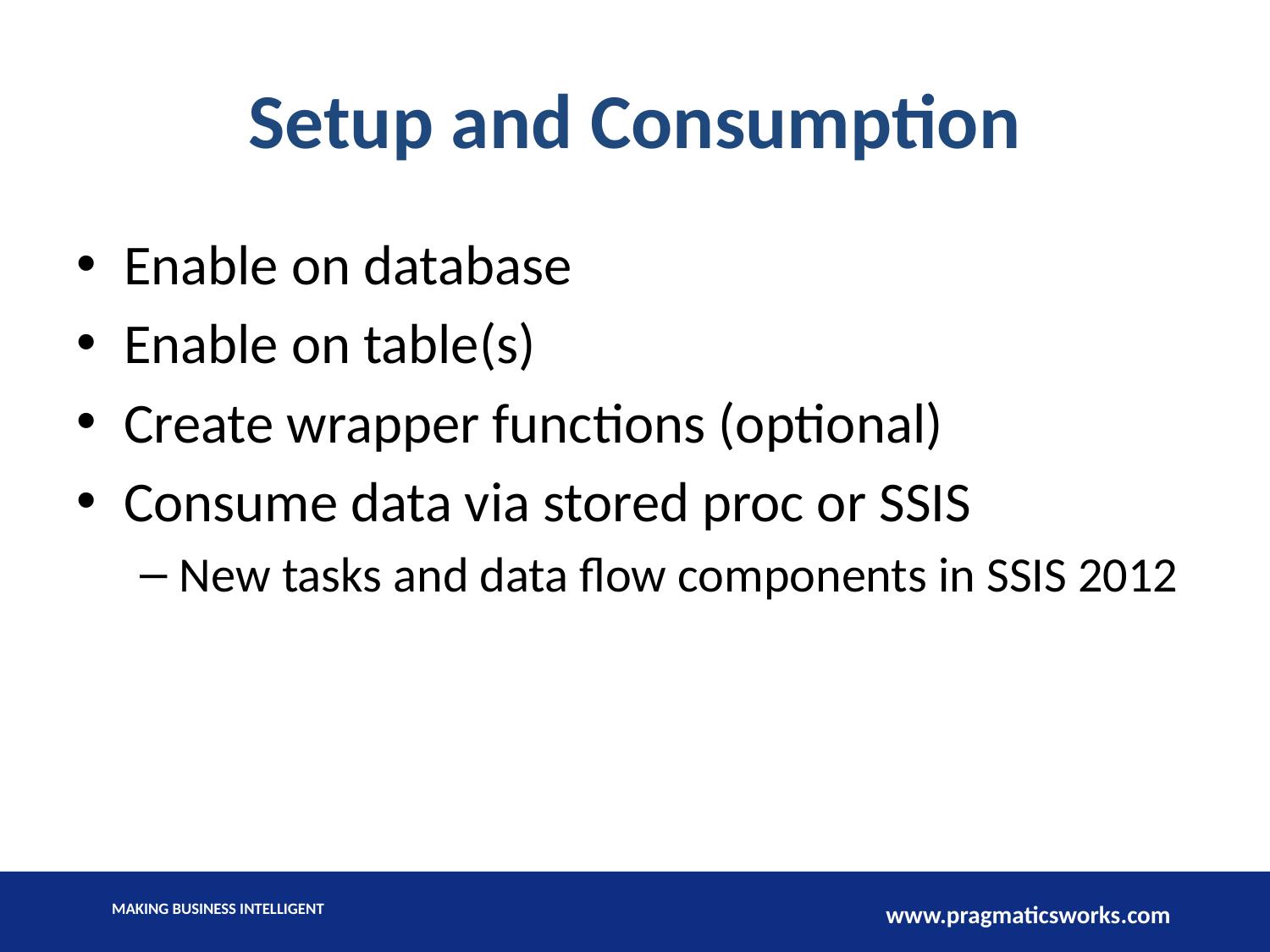

# Setup and Consumption
Enable on database
Enable on table(s)
Create wrapper functions (optional)
Consume data via stored proc or SSIS
New tasks and data flow components in SSIS 2012